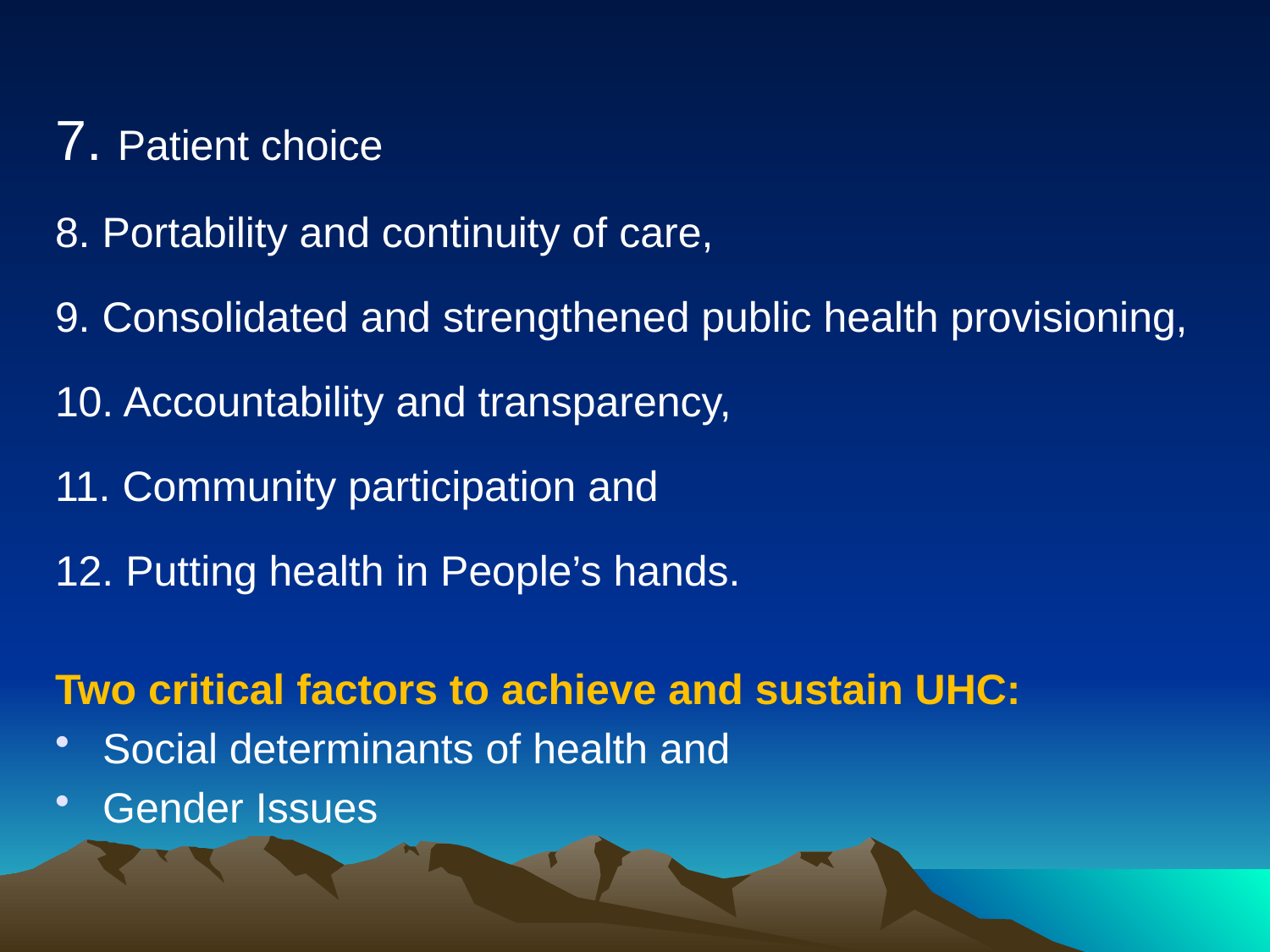

7. Patient choice
8. Portability and continuity of care,
9. Consolidated and strengthened public health provisioning,
10. Accountability and transparency,
11. Community participation and
12. Putting health in People’s hands.

Two critical factors to achieve and sustain UHC:
Social determinants of health and
Gender Issues